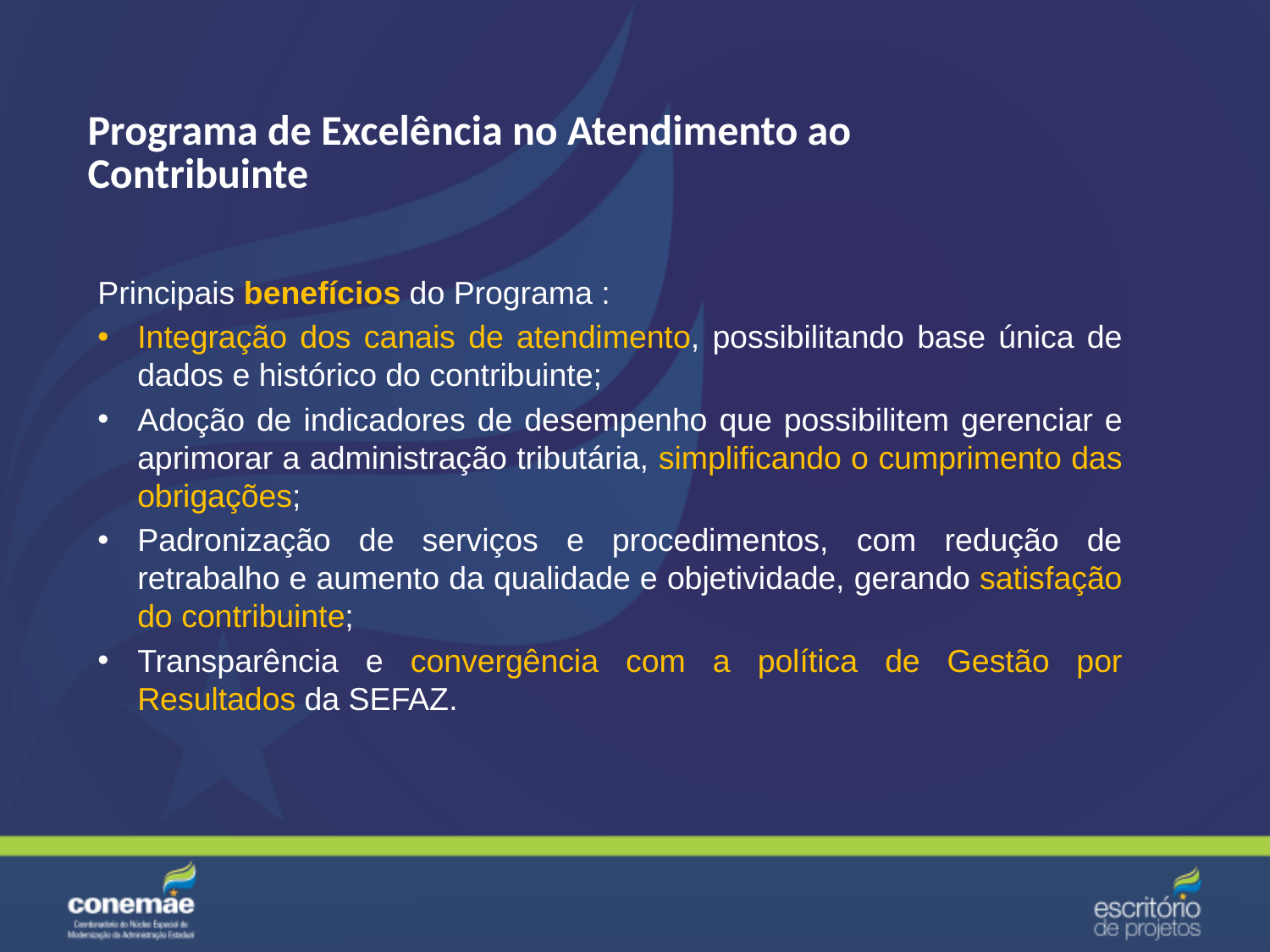

# Programa de Excelência no Atendimento ao Contribuinte
Principais benefícios do Programa :
Integração dos canais de atendimento, possibilitando base única de dados e histórico do contribuinte;
Adoção de indicadores de desempenho que possibilitem gerenciar e aprimorar a administração tributária, simplificando o cumprimento das obrigações;
Padronização de serviços e procedimentos, com redução de retrabalho e aumento da qualidade e objetividade, gerando satisfação do contribuinte;
Transparência e convergência com a política de Gestão por Resultados da SEFAZ.